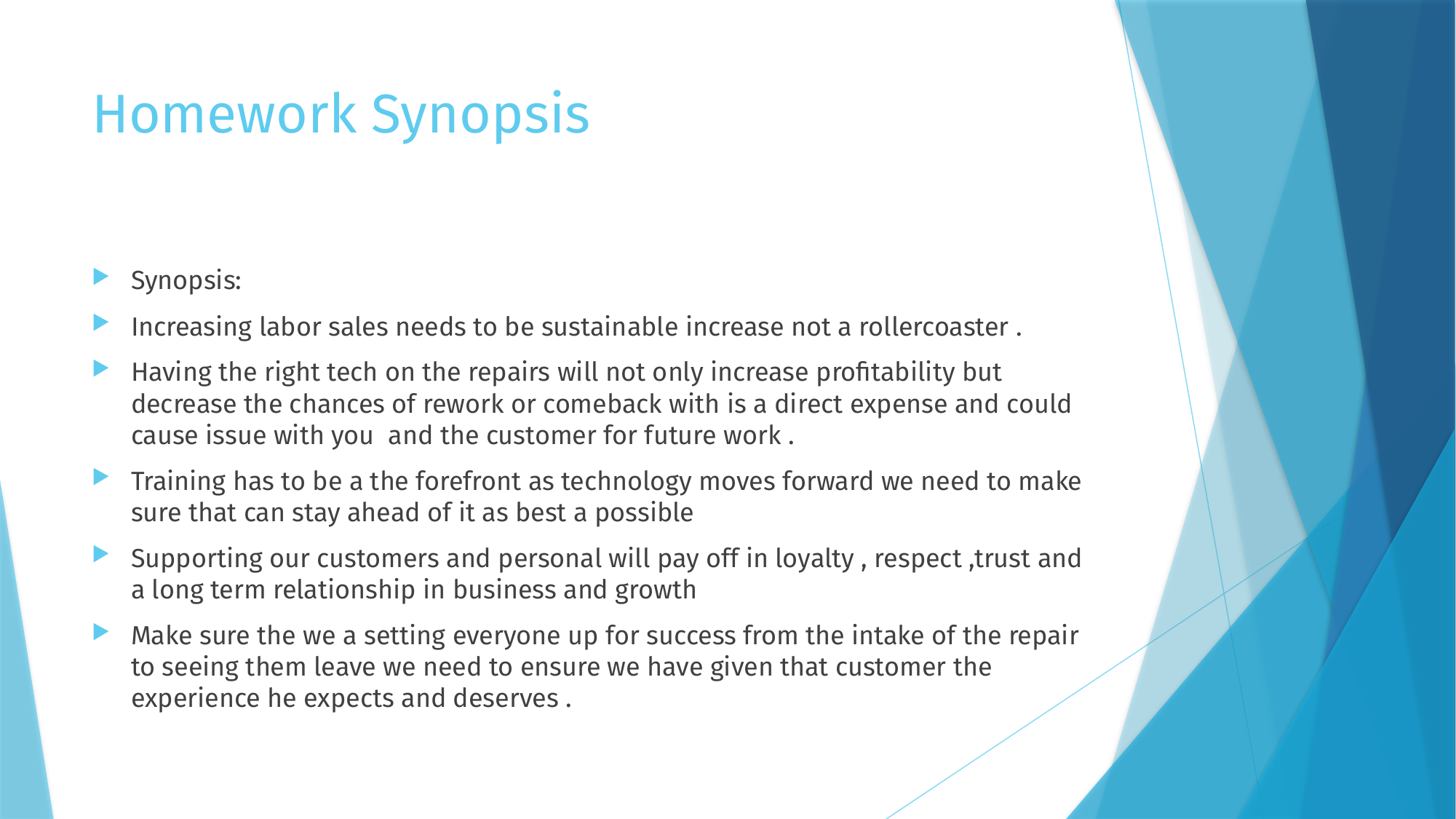

# Homework Synopsis
Synopsis:
Increasing labor sales needs to be sustainable increase not a rollercoaster .
Having the right tech on the repairs will not only increase profitability but decrease the chances of rework or comeback with is a direct expense and could cause issue with you  and the customer for future work .
Training has to be a the forefront as technology moves forward we need to make sure that can stay ahead of it as best a possible
Supporting our customers and personal will pay off in loyalty , respect ,trust and a long term relationship in business and growth
Make sure the we a setting everyone up for success from the intake of the repair to seeing them leave we need to ensure we have given that customer the experience he expects and deserves .